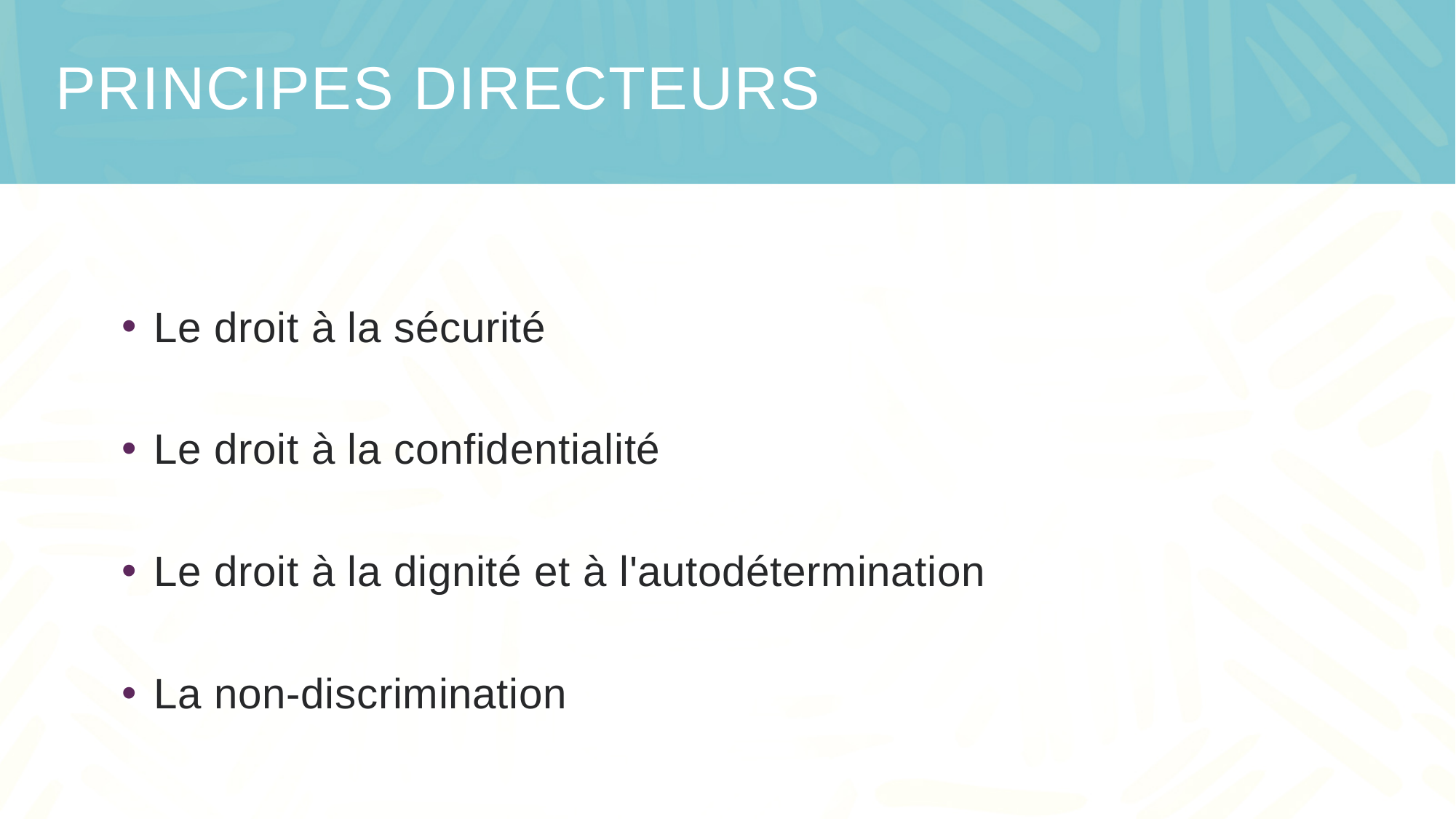

# Principes directeurs

Le droit à la sécurité

Le droit à la confidentialité

Le droit à la dignité et à l'autodétermination

La non-discrimination